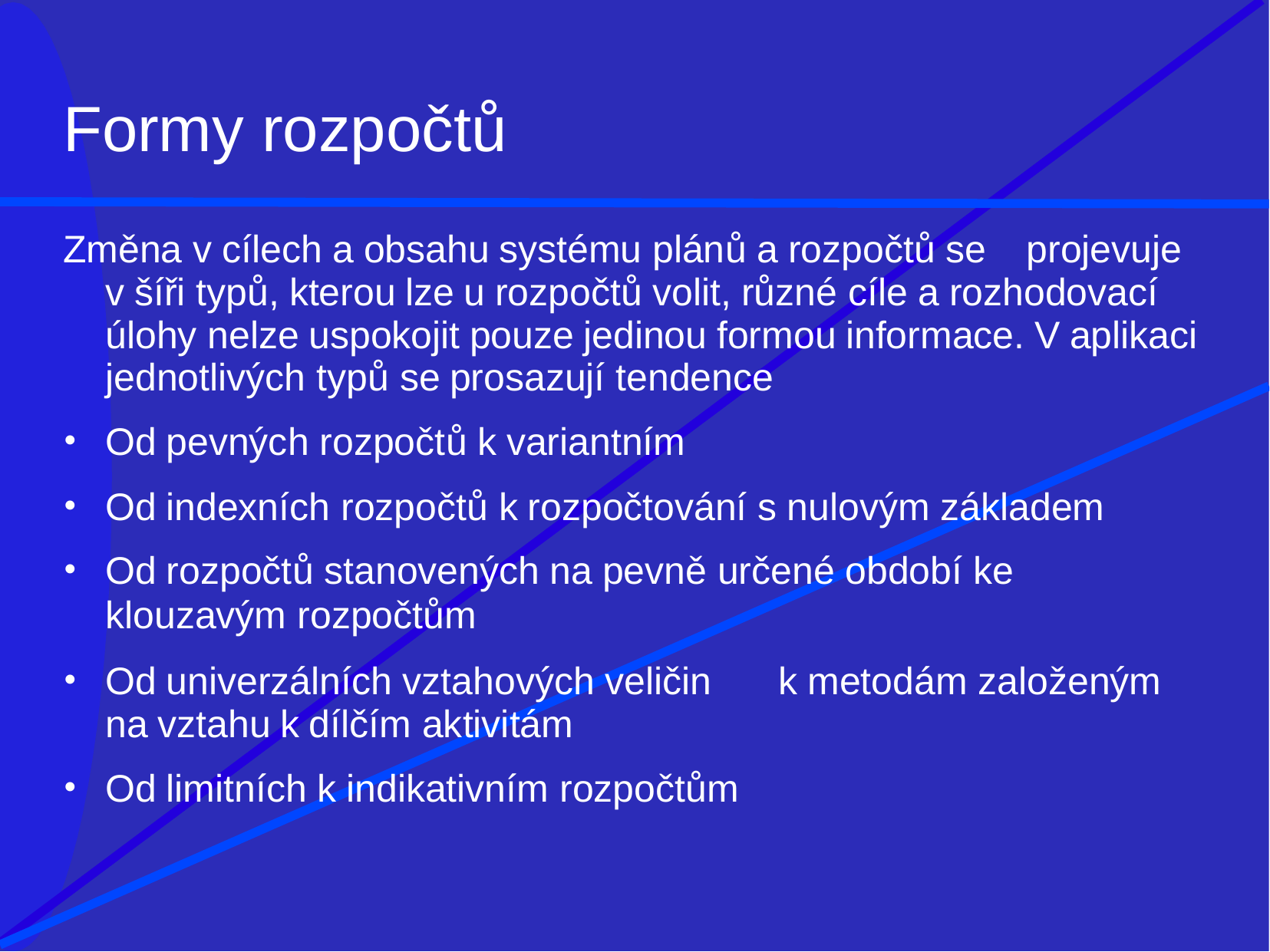

# Formy rozpočtů
Změna v cílech a obsahu systému plánů a rozpočtů se	projevuje v šíři typů, kterou lze u rozpočtů volit, různé cíle a rozhodovací úlohy nelze uspokojit pouze jedinou formou informace. V aplikaci jednotlivých typů se prosazují tendence
Od pevných rozpočtů k variantním
Od indexních rozpočtů k rozpočtování s nulovým základem
Od rozpočtů stanovených na pevně určené období ke
klouzavým rozpočtům
Od univerzálních vztahových veličin	k metodám založeným na vztahu k dílčím aktivitám
Od limitních k indikativním rozpočtům